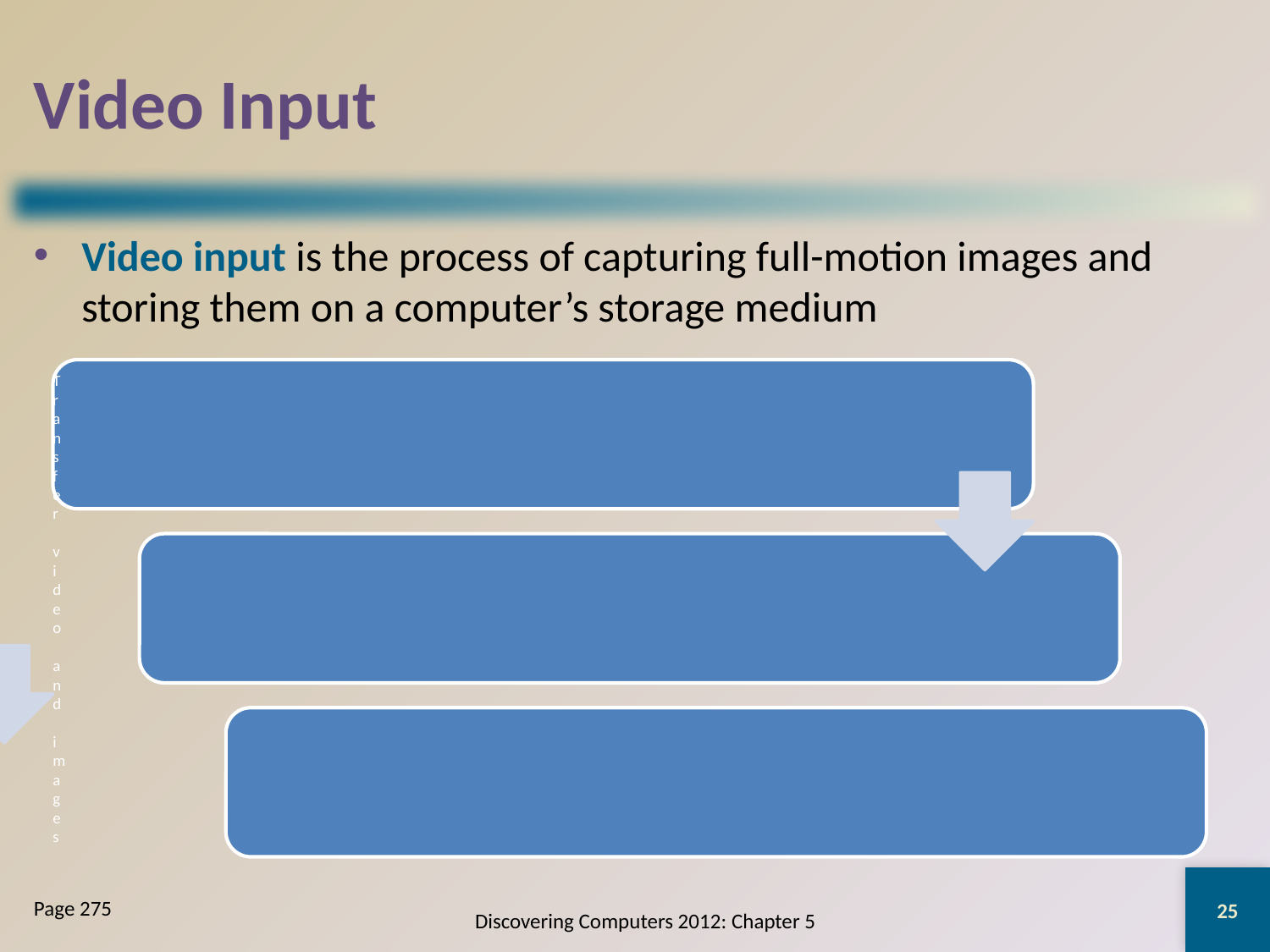

# Video Input
Video input is the process of capturing full-motion images and storing them on a computer’s storage medium
Transfer video and images
25
Page 275
Discovering Computers 2012: Chapter 5